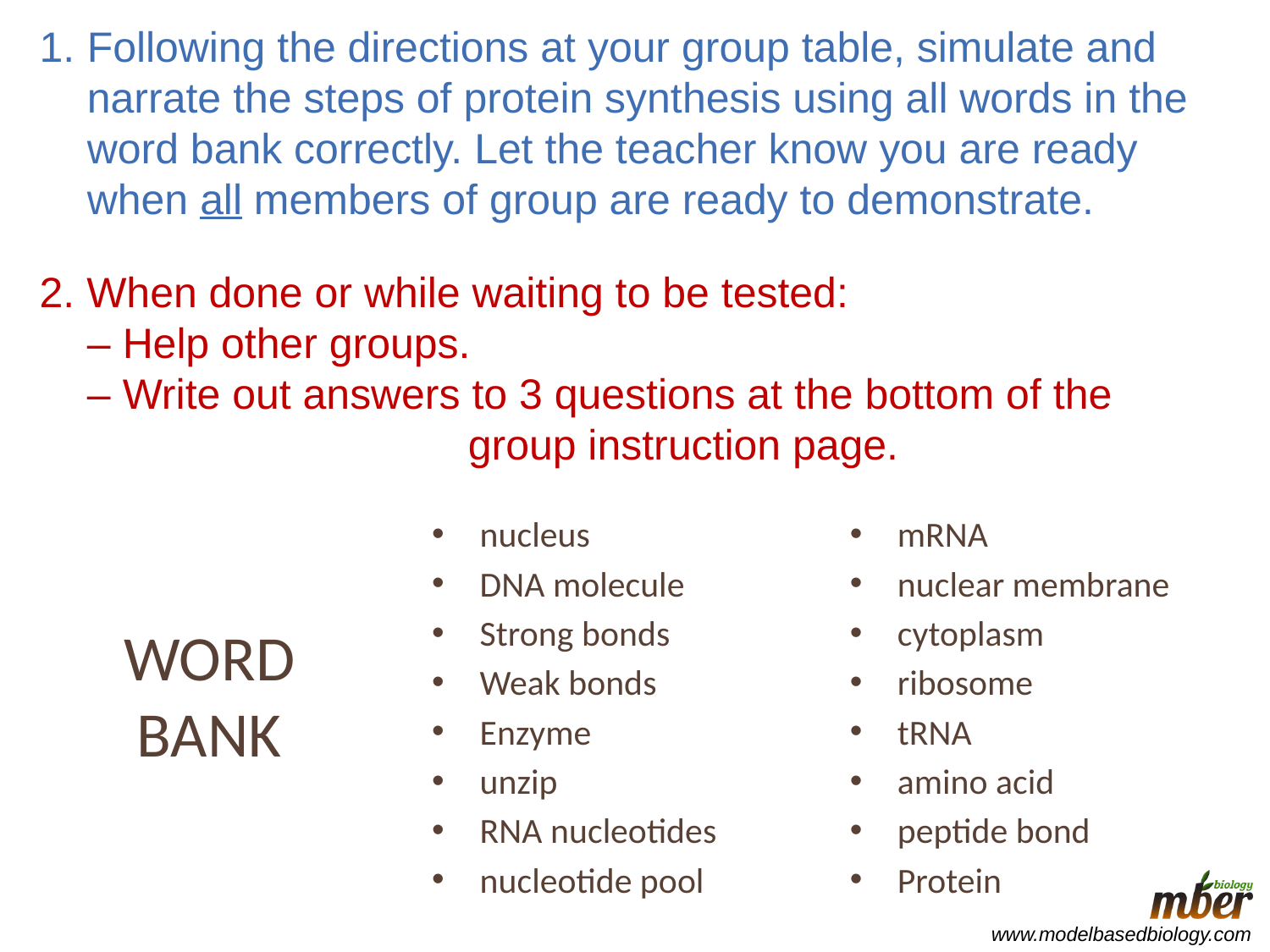

Following the directions at your group table, simulate and narrate the steps of protein synthesis using all words in the word bank correctly. Let the teacher know you are ready when all members of group are ready to demonstrate.

2. When done or while waiting to be tested:
	– Help other groups.
	– Write out answers to 3 questions at the bottom of the 				group instruction page.

nucleus
DNA molecule
Strong bonds
Weak bonds
Enzyme
unzip
RNA nucleotides
nucleotide pool

mRNA
nuclear membrane
cytoplasm
ribosome
tRNA
amino acid
peptide bond
Protein
WORD BANK